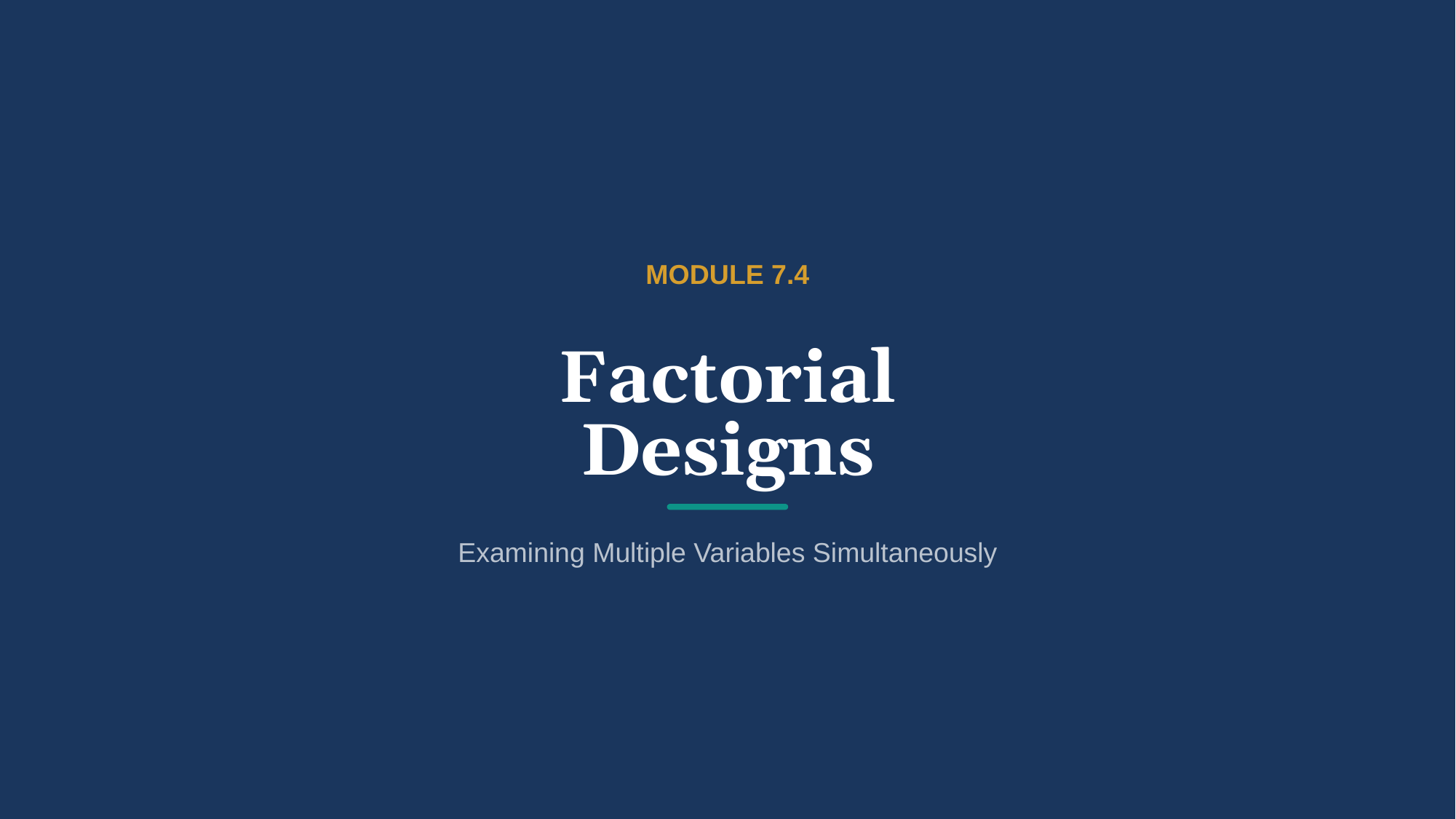

MODULE 7.4
Factorial Designs

Examining Multiple Variables Simultaneously